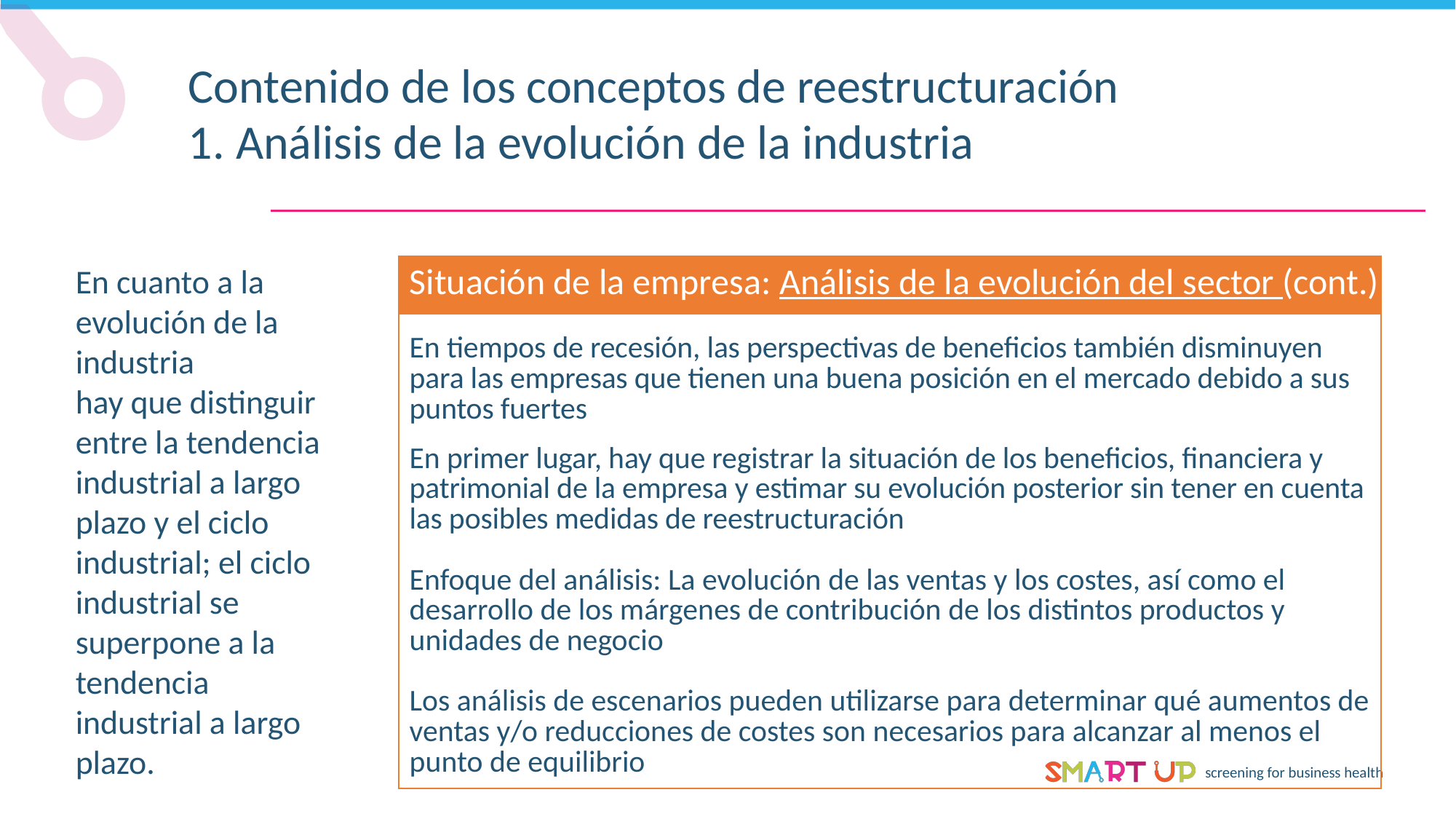

Contenido de los conceptos de reestructuración
1. Análisis de la evolución de la industria
En cuanto a la evolución de la industria
hay que distinguir entre la tendencia industrial a largo plazo y el ciclo industrial; el ciclo industrial se superpone a la tendencia industrial a largo plazo.
| Situación de la empresa: Análisis de la evolución del sector (cont.) |
| --- |
| En tiempos de recesión, las perspectivas de beneficios también disminuyen para las empresas que tienen una buena posición en el mercado debido a sus puntos fuertes |
| En primer lugar, hay que registrar la situación de los beneficios, financiera y patrimonial de la empresa y estimar su evolución posterior sin tener en cuenta las posibles medidas de reestructuración |
| Enfoque del análisis: La evolución de las ventas y los costes, así como el desarrollo de los márgenes de contribución de los distintos productos y unidades de negocio |
| Los análisis de escenarios pueden utilizarse para determinar qué aumentos de ventas y/o reducciones de costes son necesarios para alcanzar al menos el punto de equilibrio |
Liquidación